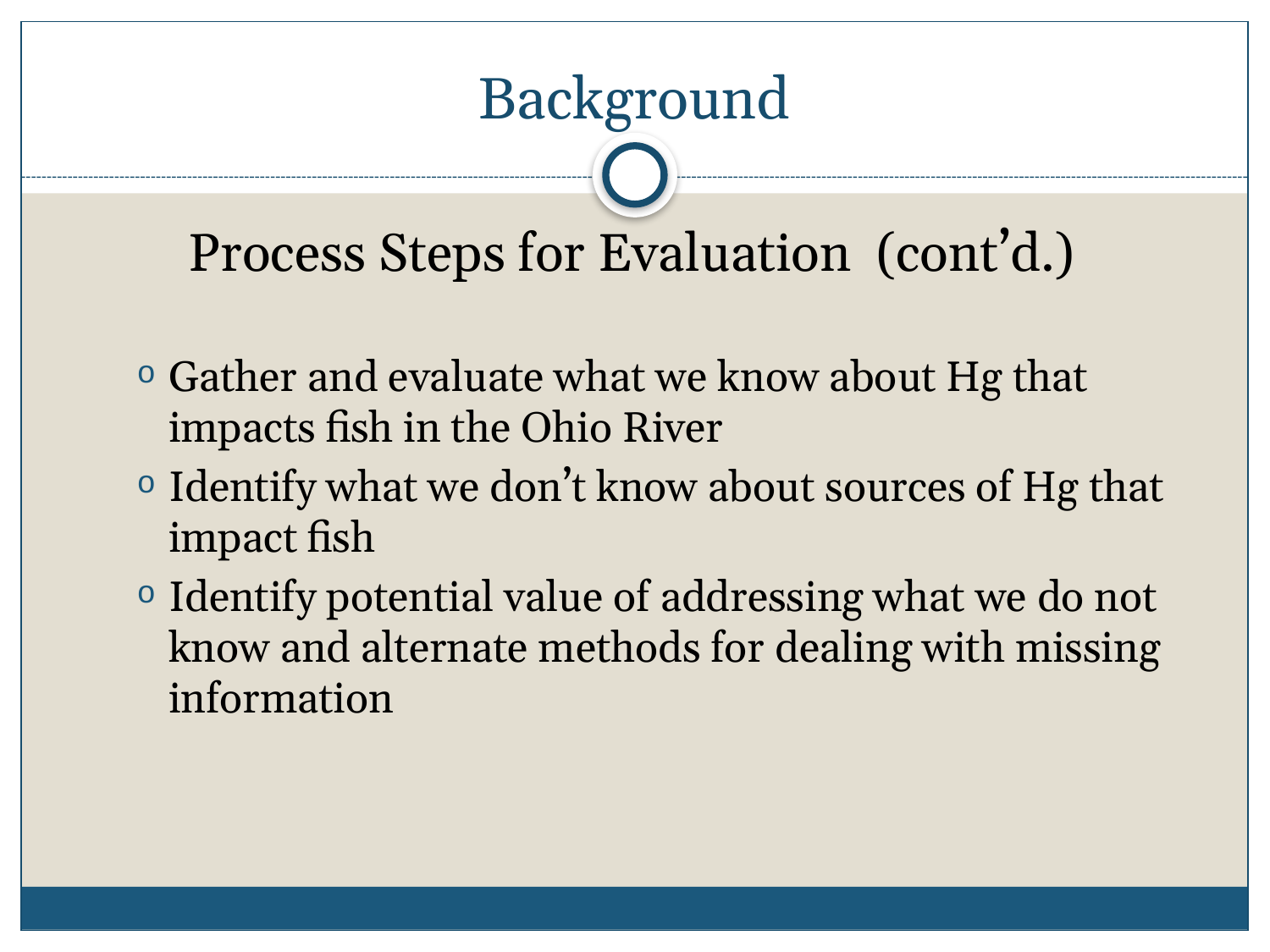

# Background
Process Steps for Evaluation  (cont’d.)

Gather and evaluate what we know about Hg that impacts fish in the Ohio River
Identify what we don’t know about sources of Hg that impact fish
Identify potential value of addressing what we do not know and alternate methods for dealing with missing information